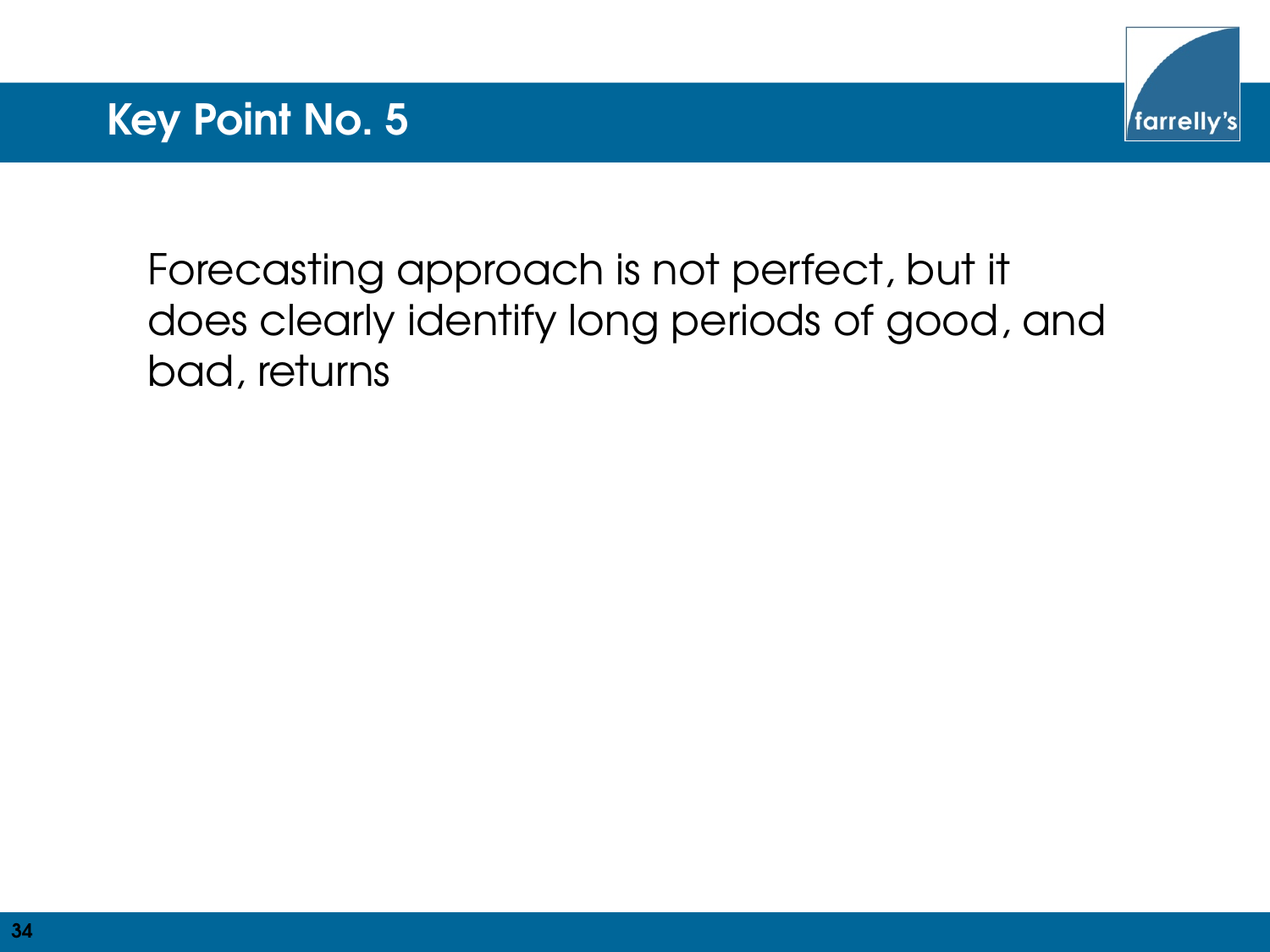

Key Point No. 5
Forecasting approach is not perfect, but it does clearly identify long periods of good, and bad, returns
34